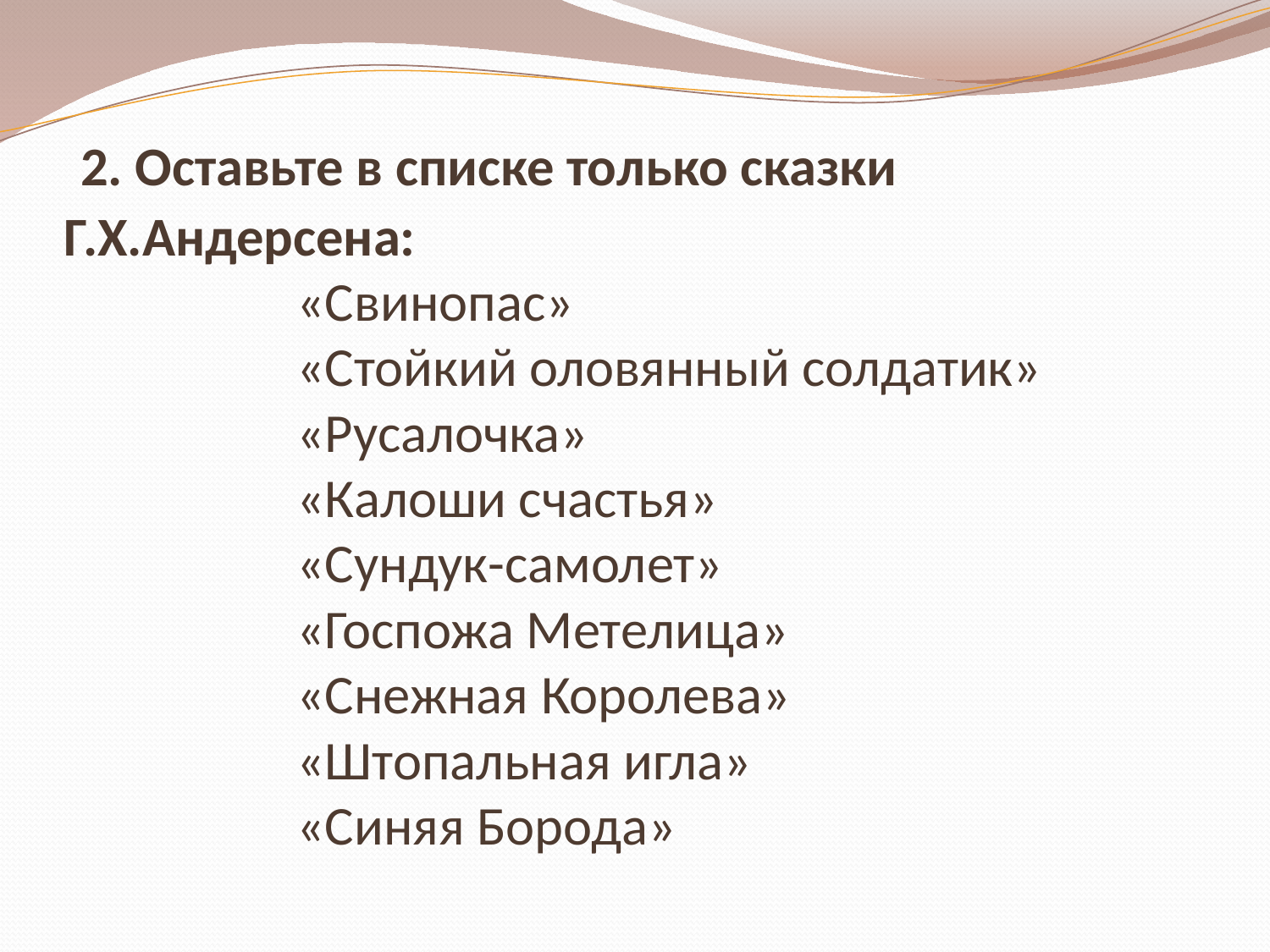

# 2. Оставьте в списке только сказки Г.Х.Андерсена: «Свинопас» «Стойкий оловянный солдатик» «Русалочка» «Калоши счастья» «Сундук-самолет» «Госпожа Метелица» «Снежная Королева» «Штопальная игла» «Синяя Борода»